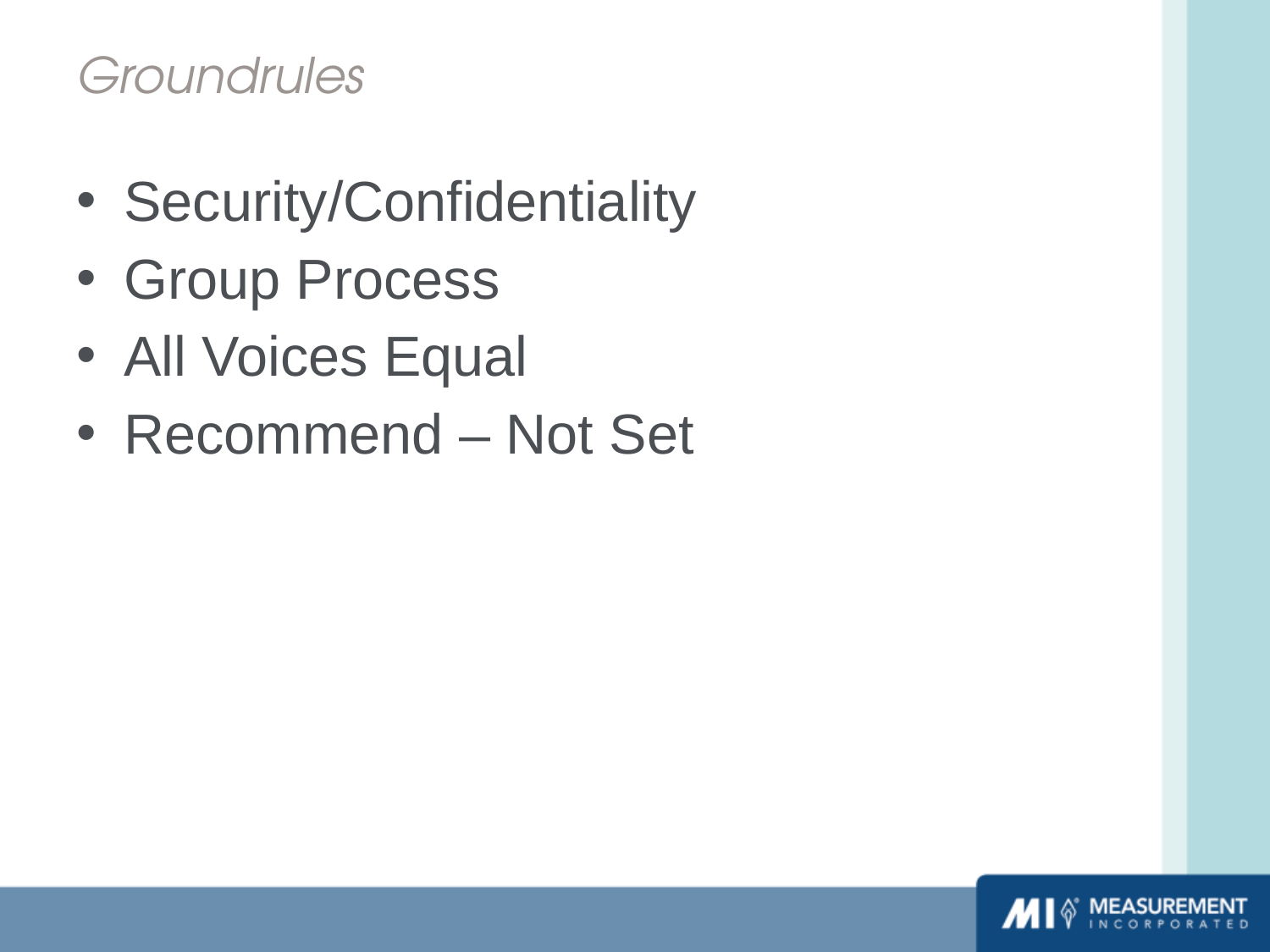

# Groundrules
Security/Confidentiality
Group Process
All Voices Equal
Recommend – Not Set